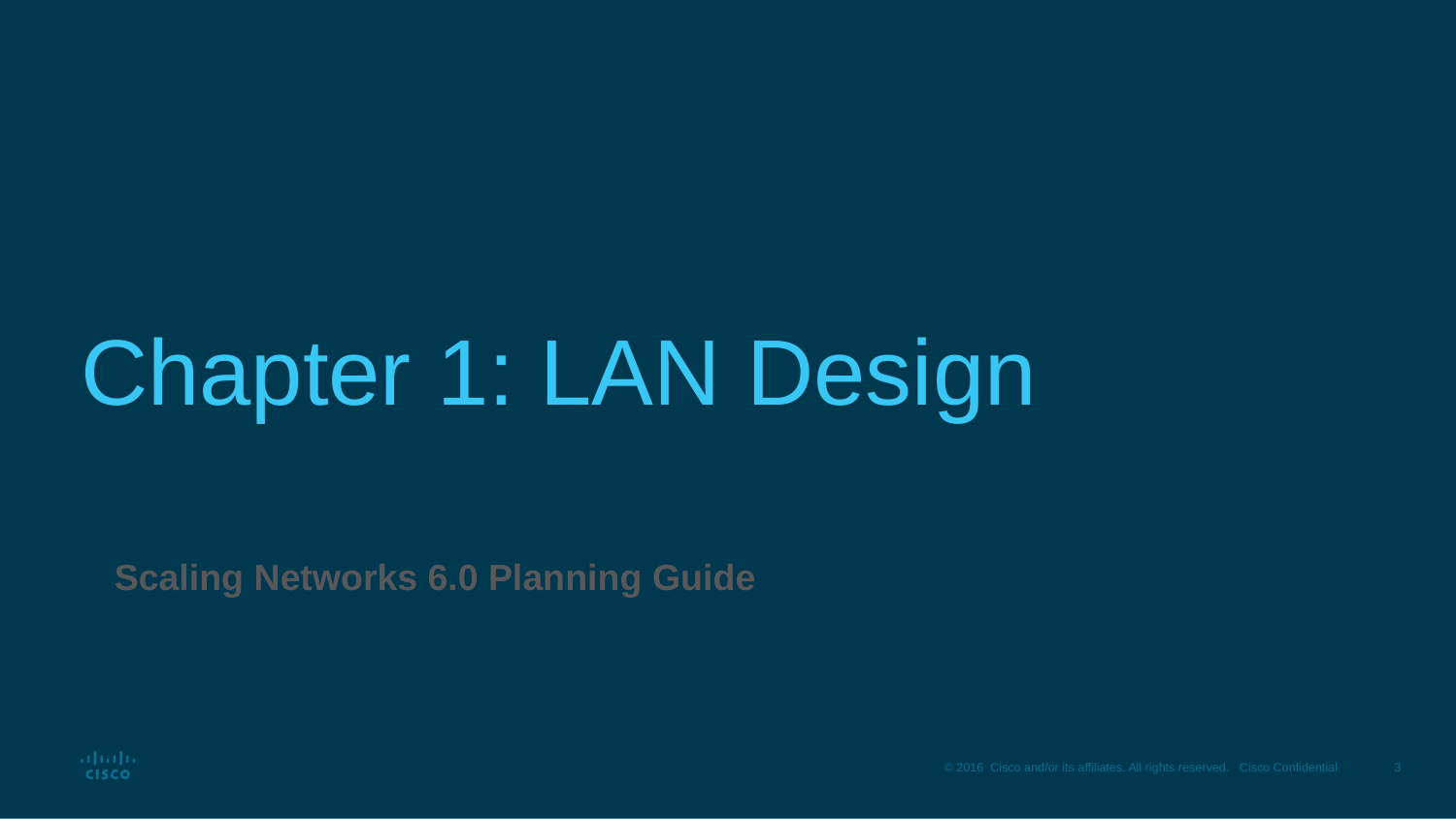

# Chapter 1: LAN Design
Scaling Networks 6.0 Planning Guide